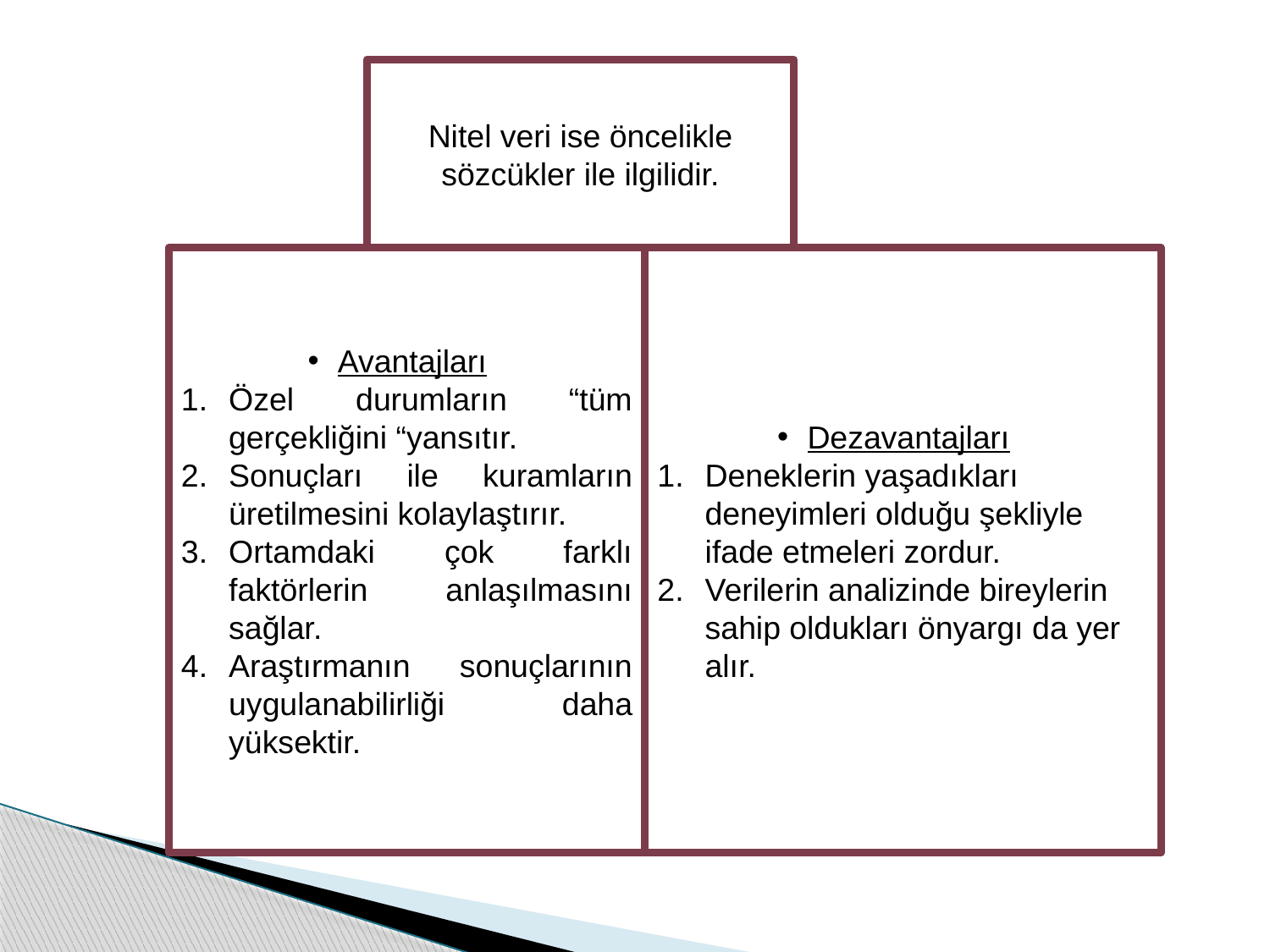

Nitel veri ise öncelikle sözcükler ile ilgilidir.
Avantajları
Özel durumların “tüm gerçekliğini “yansıtır.
Sonuçları ile kuramların üretilmesini kolaylaştırır.
Ortamdaki çok farklı faktörlerin anlaşılmasını sağlar.
Araştırmanın sonuçlarının uygulanabilirliği daha yüksektir.
Dezavantajları
Deneklerin yaşadıkları deneyimleri olduğu şekliyle ifade etmeleri zordur.
Verilerin analizinde bireylerin sahip oldukları önyargı da yer alır.